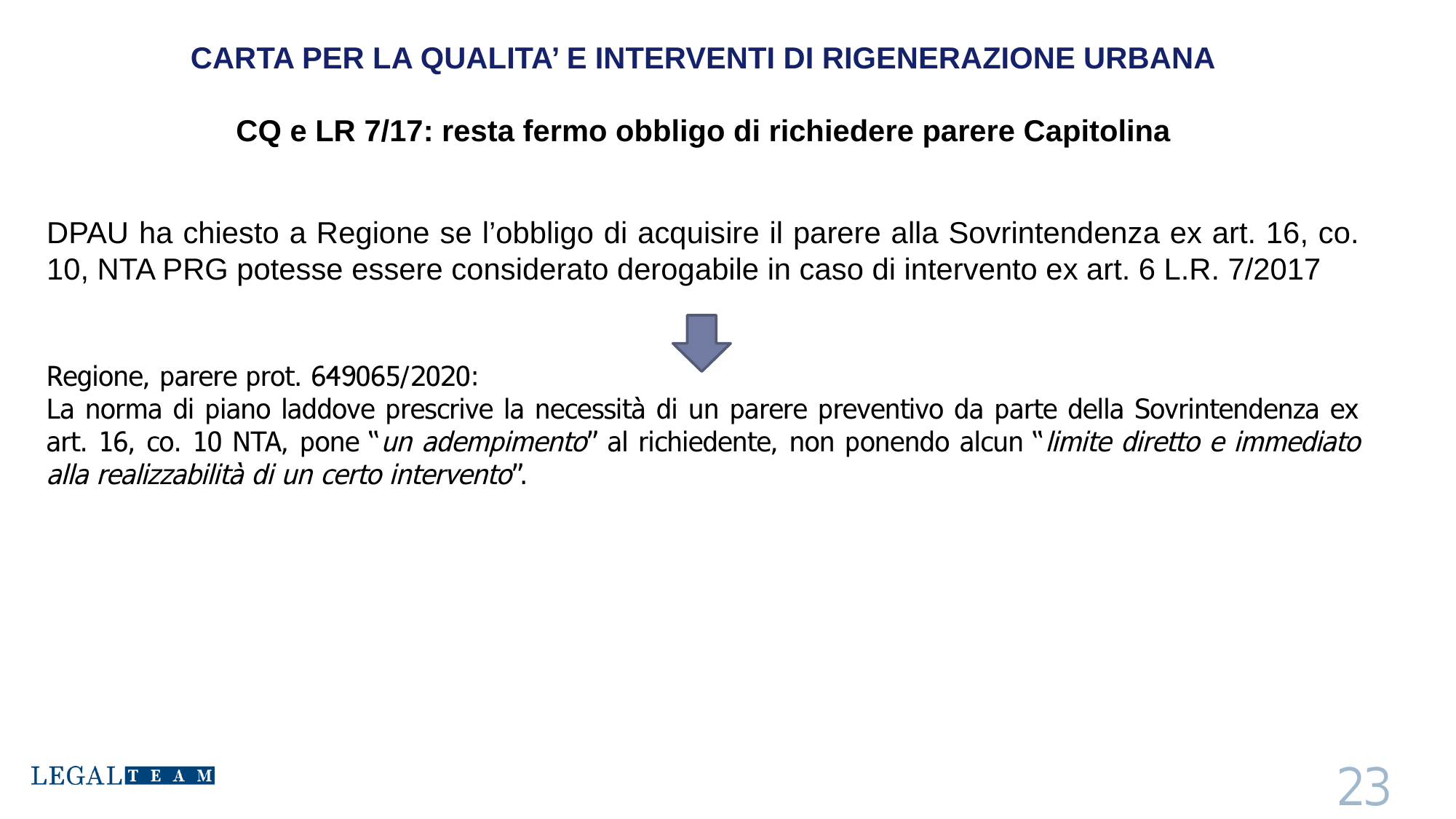

CARTA PER LA QUALITA’ E INTERVENTI DI RIGENERAZIONE URBANA

CQ e LR 7/17: resta fermo obbligo di richiedere parere Capitolina

DPAU ha chiesto a Regione se l’obbligo di acquisire il parere alla Sovrintendenza ex art. 16, co. 10, NTA PRG potesse essere considerato derogabile in caso di intervento ex art. 6 L.R. 7/2017

Regione, parere prot. 649065/2020:
La norma di piano laddove prescrive la necessità di un parere preventivo da parte della Sovrintendenza ex art. 16, co. 10 NTA, pone “un adempimento” al richiedente, non ponendo alcun “limite diretto e immediato alla realizzabilità di un certo intervento”.

23